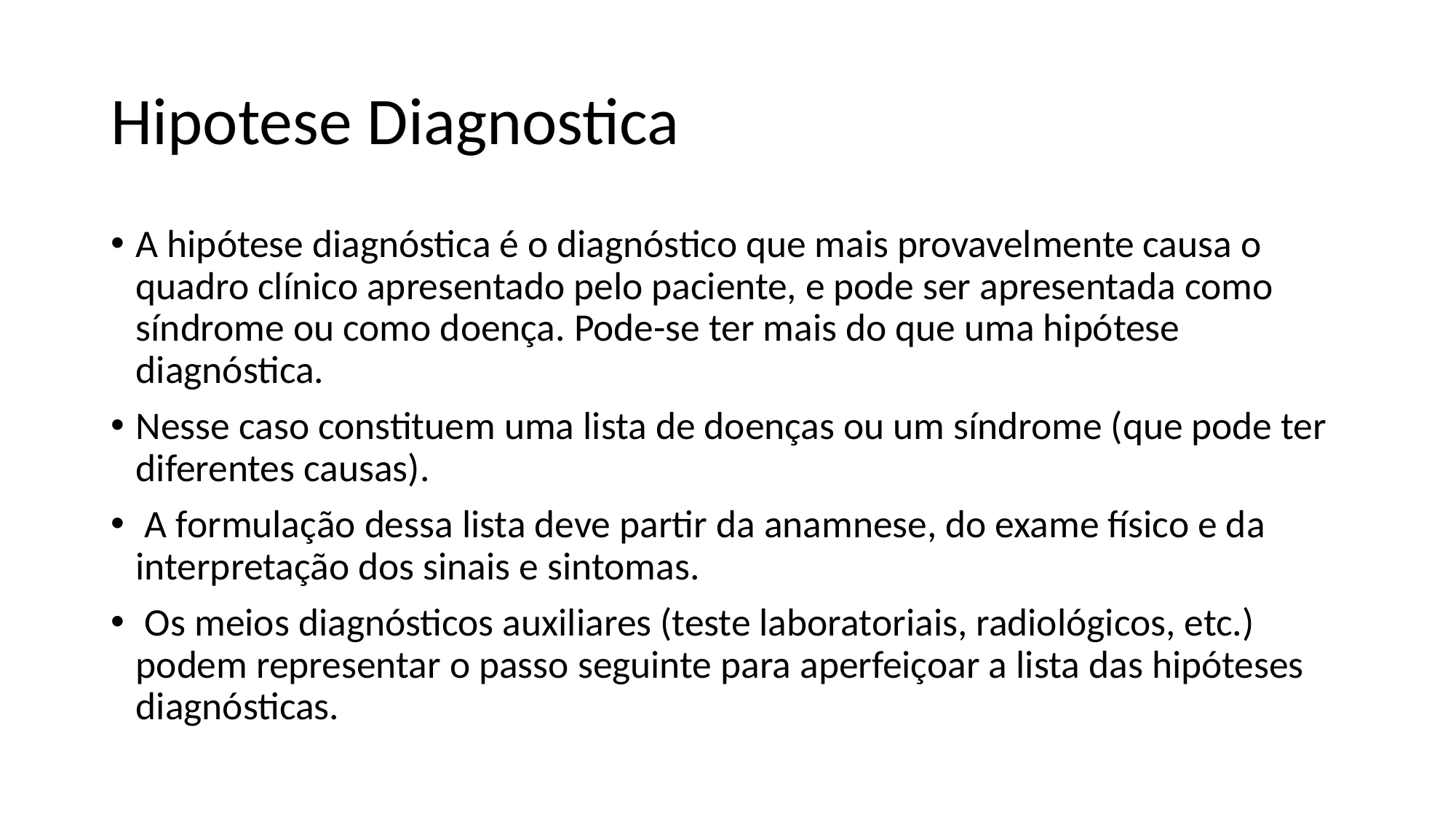

# Hipotese Diagnostica
A hipótese diagnóstica é o diagnóstico que mais provavelmente causa o quadro clínico apresentado pelo paciente, e pode ser apresentada como síndrome ou como doença. Pode-se ter mais do que uma hipótese diagnóstica.
Nesse caso constituem uma lista de doenças ou um síndrome (que pode ter diferentes causas).
 A formulação dessa lista deve partir da anamnese, do exame físico e da interpretação dos sinais e sintomas.
 Os meios diagnósticos auxiliares (teste laboratoriais, radiológicos, etc.) podem representar o passo seguinte para aperfeiçoar a lista das hipóteses diagnósticas.